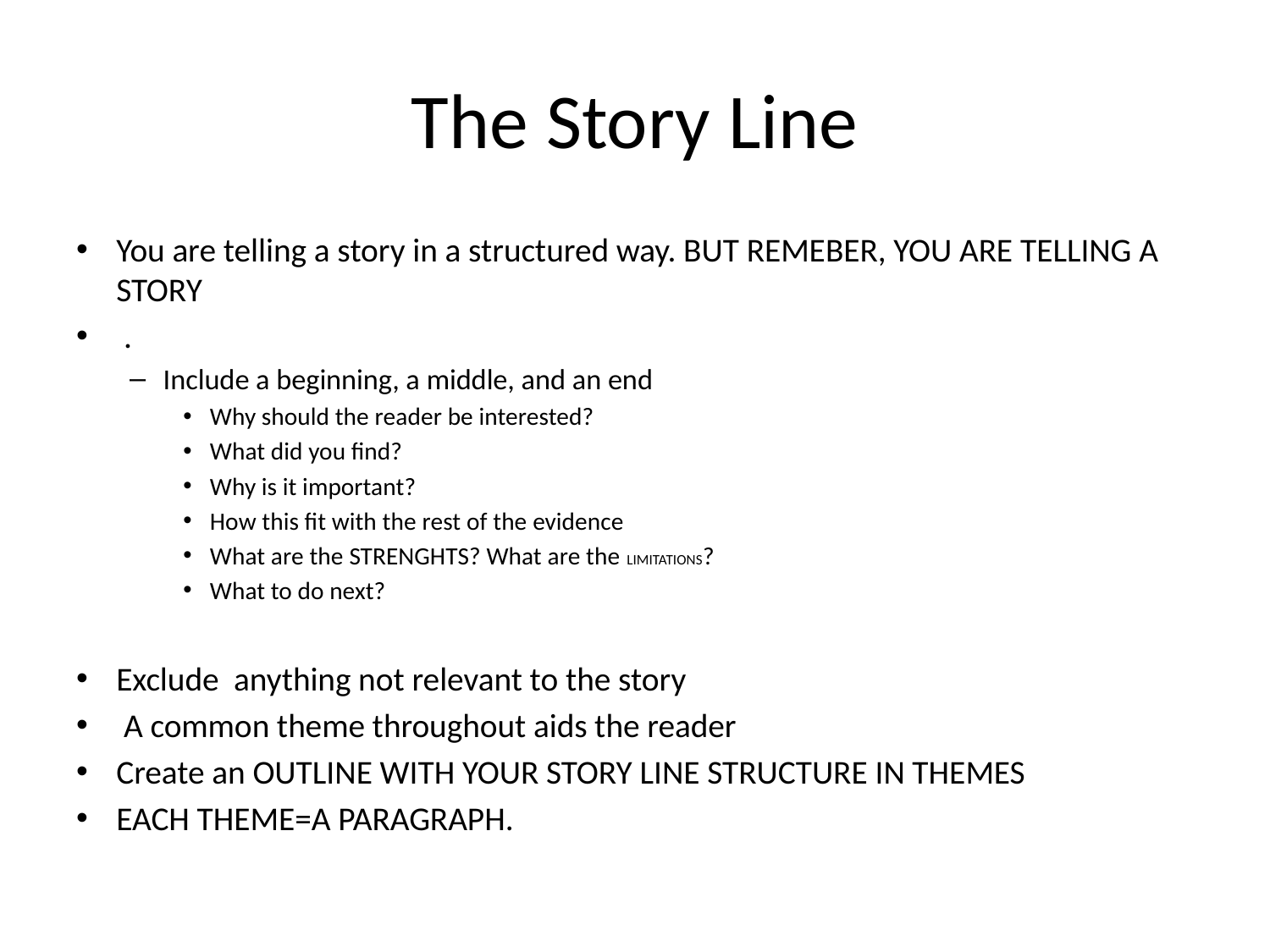

# The Story Line
You are telling a story in a structured way. BUT REMEBER, YOU ARE TELLING A STORY
 .
Include a beginning, a middle, and an end
Why should the reader be interested?
What did you find?
Why is it important?
How this fit with the rest of the evidence
What are the STRENGHTS? What are the LIMITATIONS?
What to do next?

Exclude  anything not relevant to the story
 A common theme throughout aids the reader
Create an OUTLINE WITH YOUR STORY LINE STRUCTURE IN THEMES
EACH THEME=A PARAGRAPH.